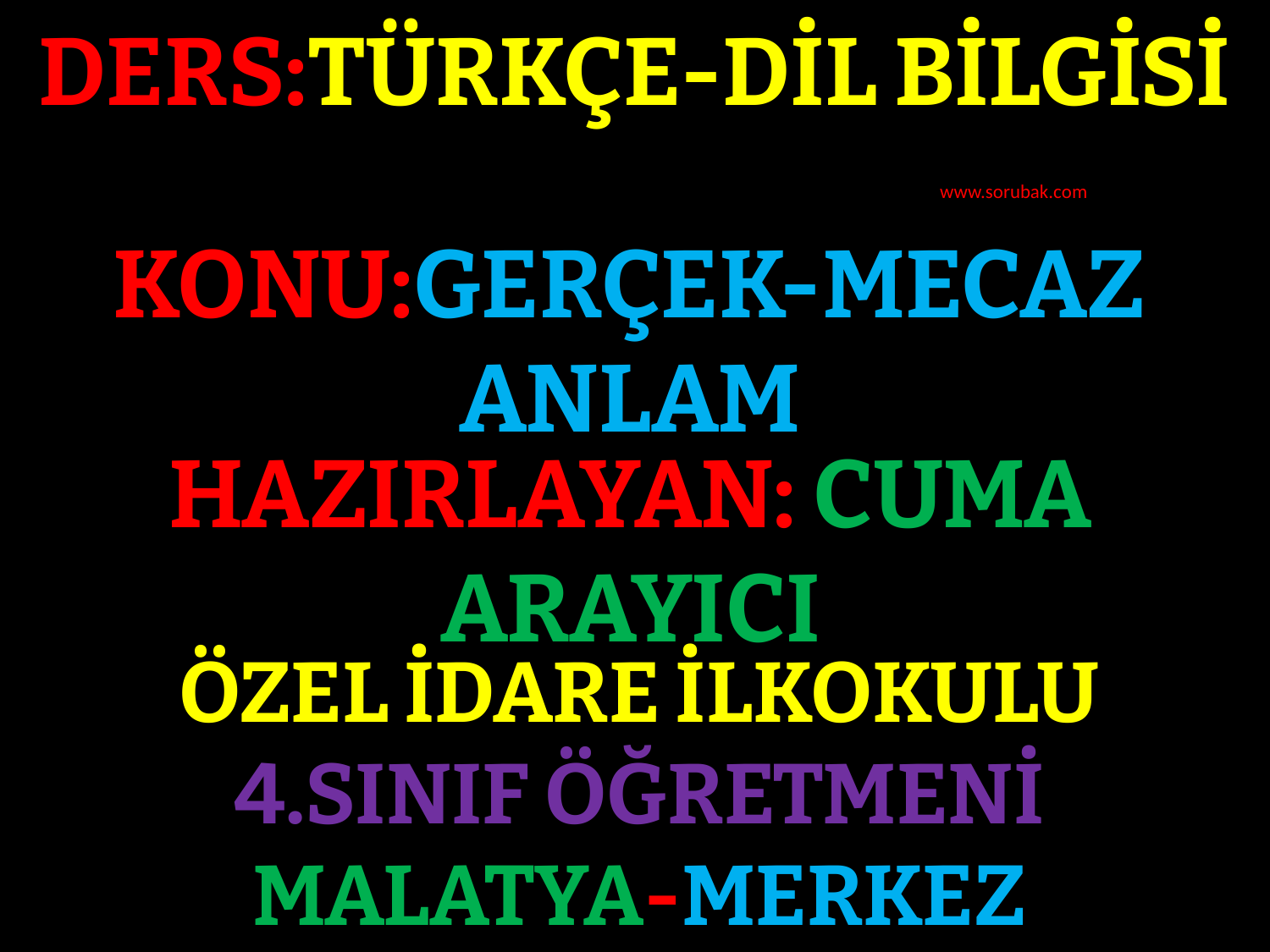

DERS:TÜRKÇE-DİL BİLGİSİ
www.sorubak.com
KONU:GERÇEK-MECAZ ANLAM
#
HAZIRLAYAN: CUMA ARAYICI
ÖZEL İDARE İLKOKULU
4.SINIF ÖĞRETMENİ
MALATYA-MERKEZ